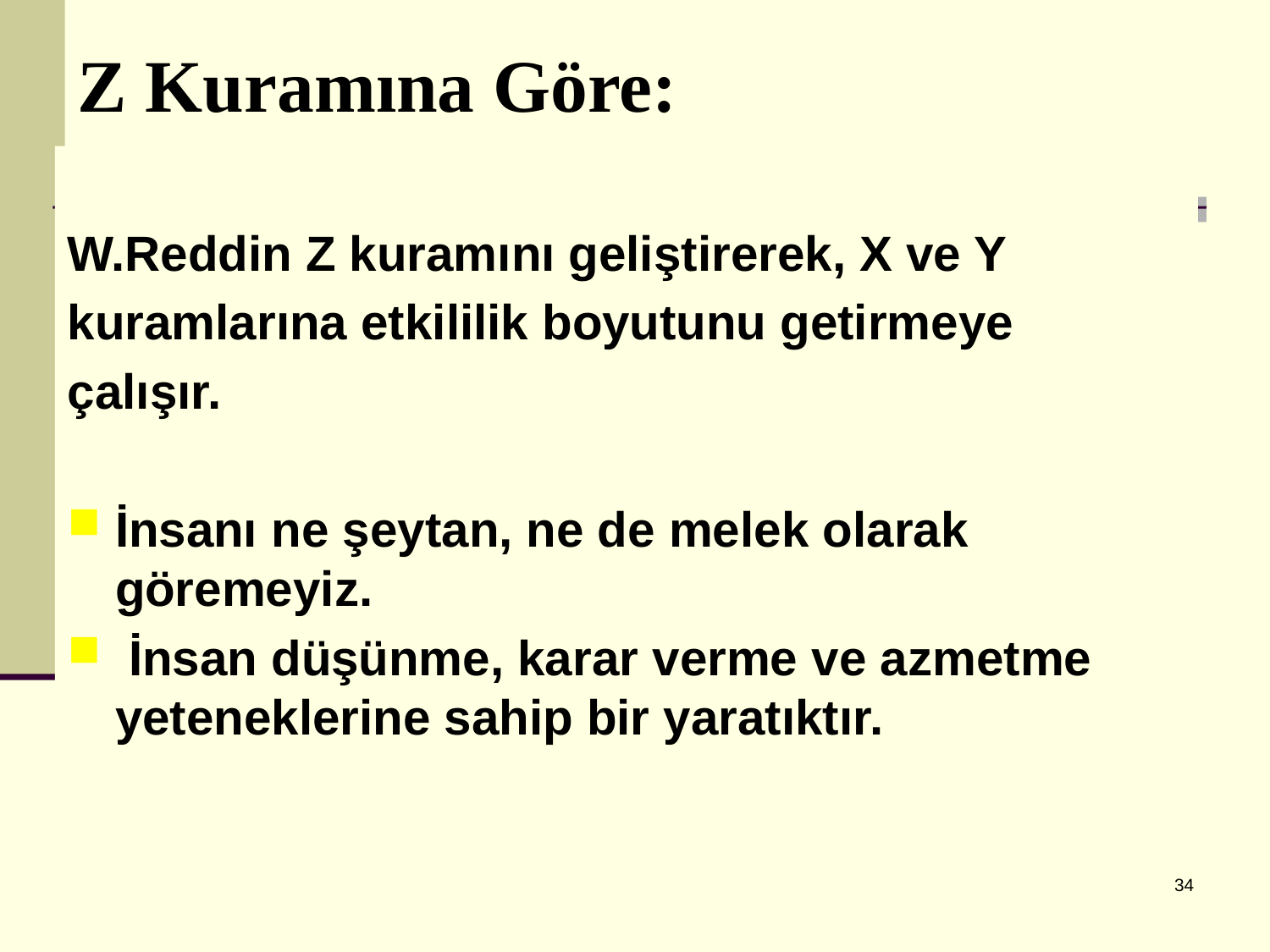

# Z Kuramına Göre:

W.Reddin Z kuramını geliştirerek, X ve Y
kuramlarına etkililik boyutunu getirmeye
çalışır.

İnsanı ne şeytan, ne de melek olarak göremeyiz.
 İnsan düşünme, karar verme ve azmetme yeteneklerine sahip bir yaratıktır.

34